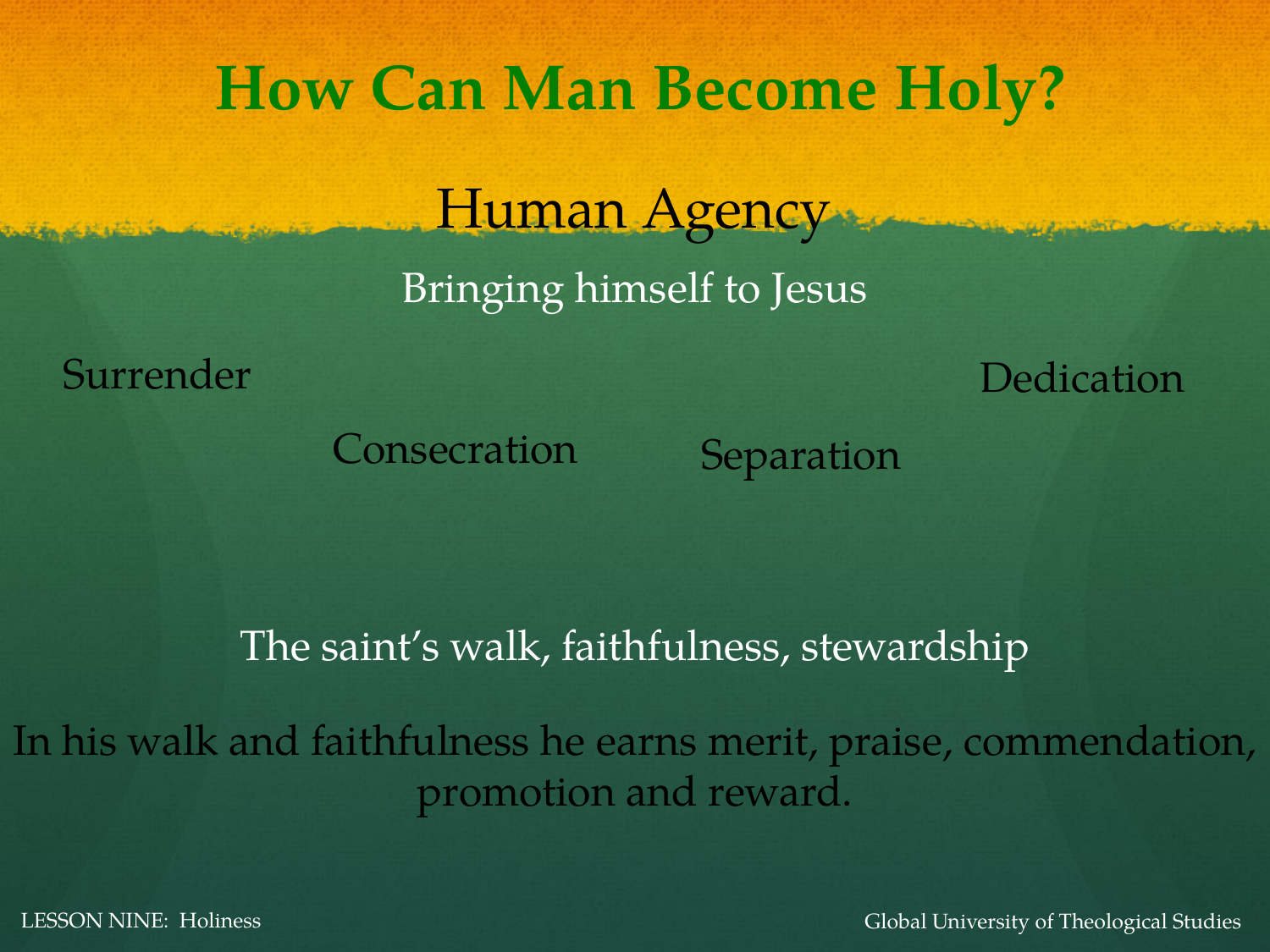

How Can Man Become Holy?
Human Agency
Bringing himself to Jesus
Surrender
Dedication
Consecration
Separation
The saint’s walk, faithfulness, stewardship
In his walk and faithfulness he earns merit, praise, commendation, promotion and reward.
Global University of Theological Studies
LESSON NINE:  Holiness